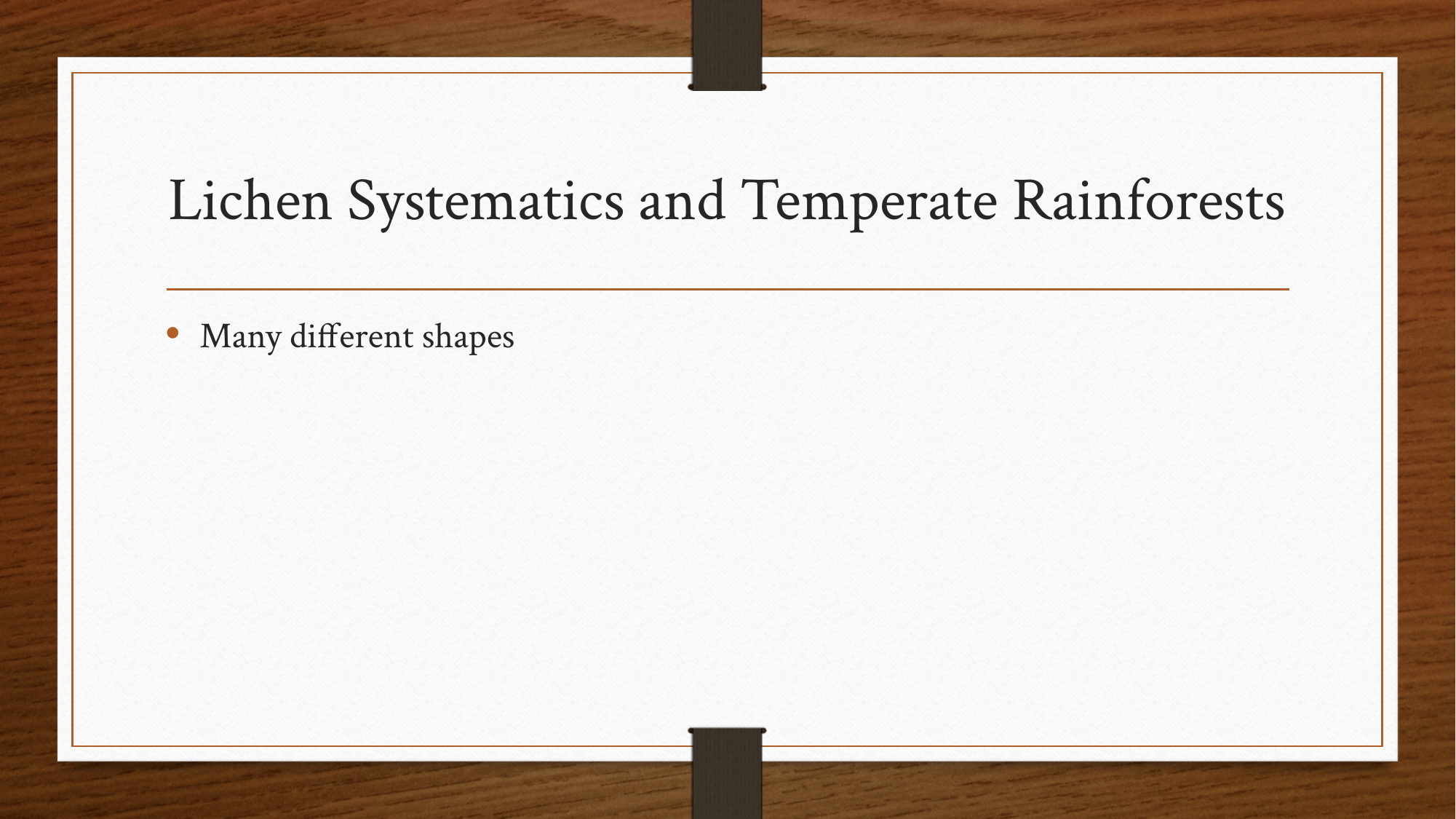

# Lichen Systematics and Temperate Rainforests
Many different shapes